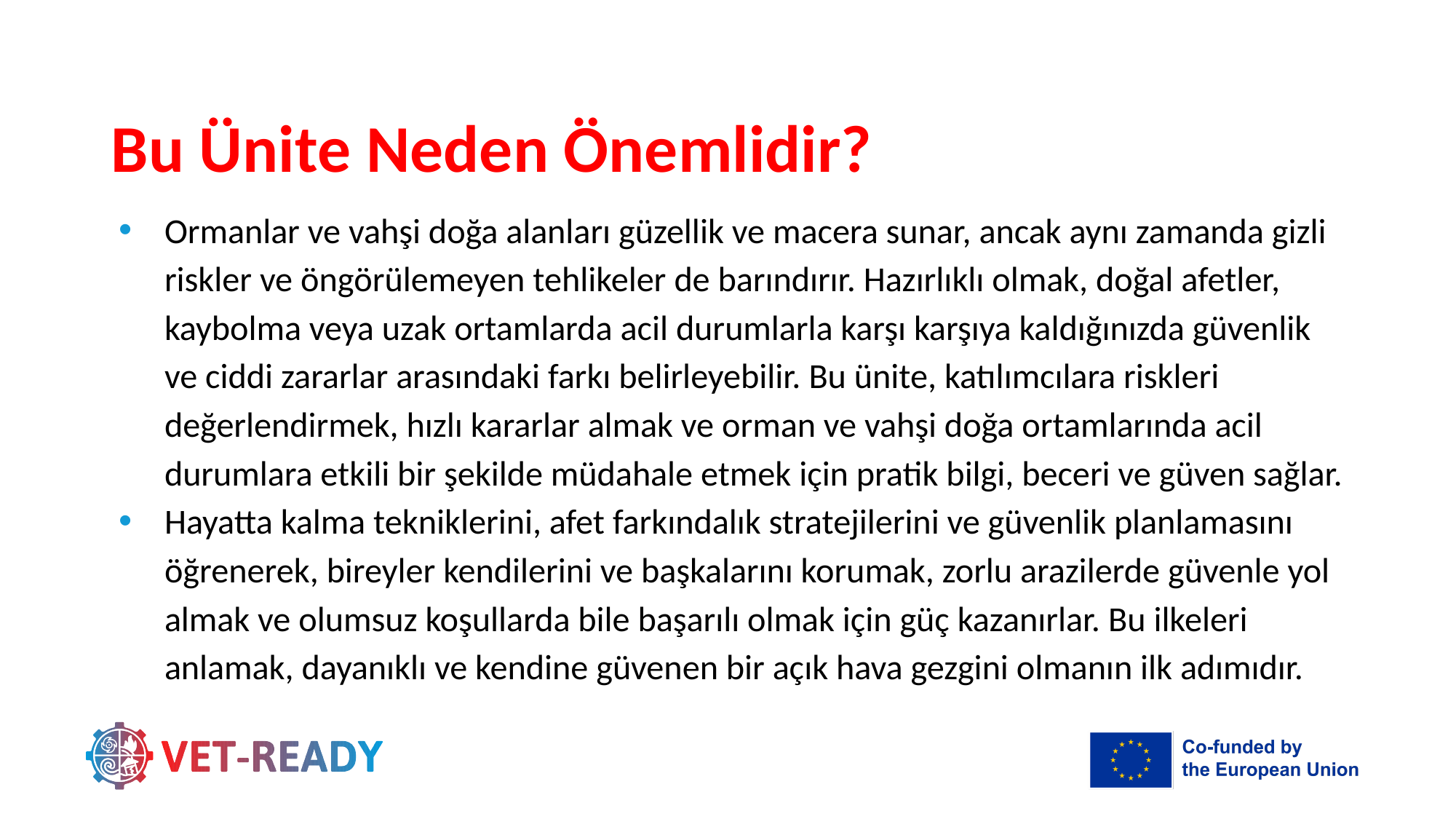

# Bu Ünite Neden Önemlidir?
Ormanlar ve vahşi doğa alanları güzellik ve macera sunar, ancak aynı zamanda gizli riskler ve öngörülemeyen tehlikeler de barındırır. Hazırlıklı olmak, doğal afetler, kaybolma veya uzak ortamlarda acil durumlarla karşı karşıya kaldığınızda güvenlik ve ciddi zararlar arasındaki farkı belirleyebilir. Bu ünite, katılımcılara riskleri değerlendirmek, hızlı kararlar almak ve orman ve vahşi doğa ortamlarında acil durumlara etkili bir şekilde müdahale etmek için pratik bilgi, beceri ve güven sağlar.
Hayatta kalma tekniklerini, afet farkındalık stratejilerini ve güvenlik planlamasını öğrenerek, bireyler kendilerini ve başkalarını korumak, zorlu arazilerde güvenle yol almak ve olumsuz koşullarda bile başarılı olmak için güç kazanırlar. Bu ilkeleri anlamak, dayanıklı ve kendine güvenen bir açık hava gezgini olmanın ilk adımıdır.